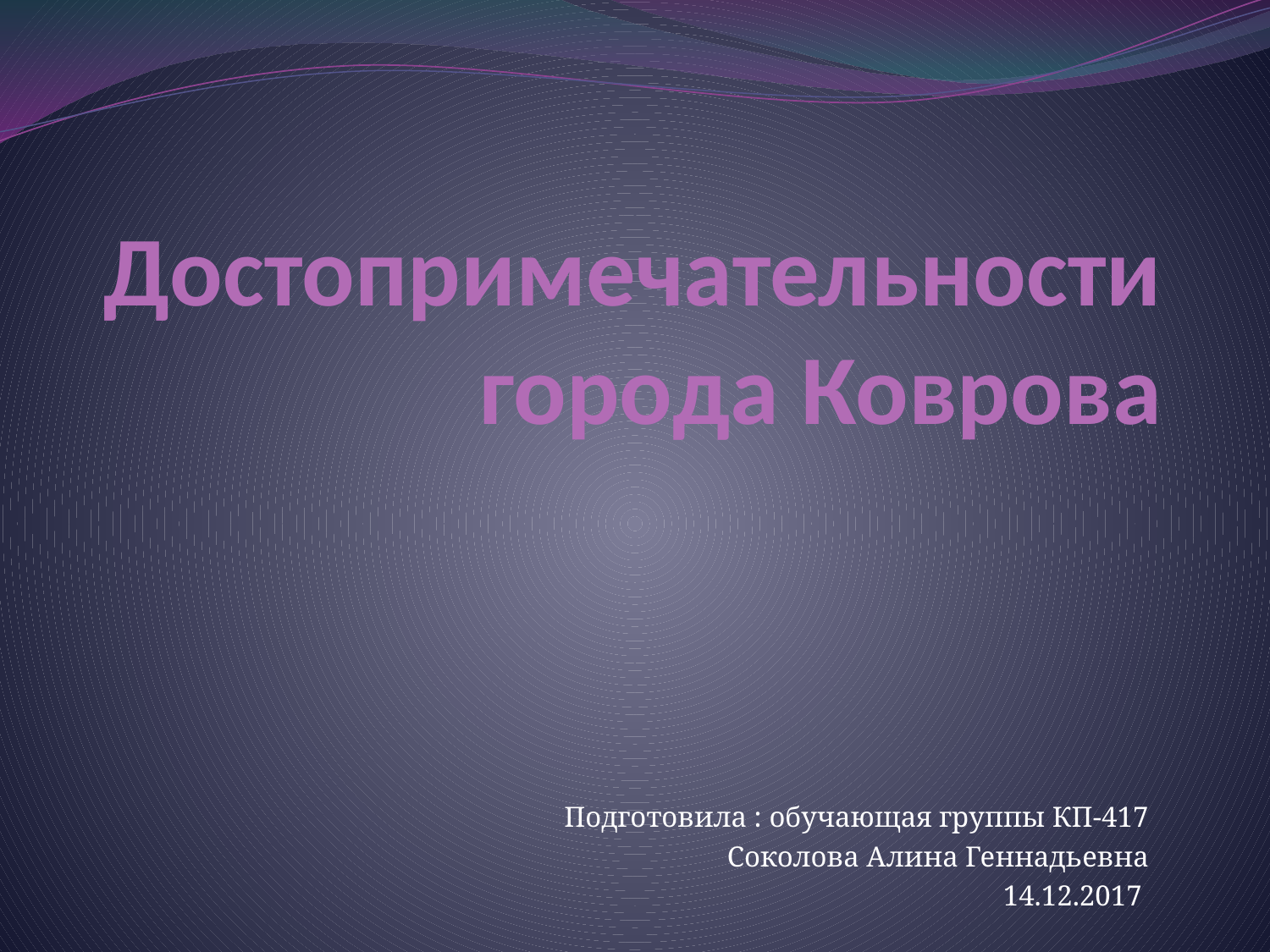

# Достопримечательности города Коврова

Подготовила : обучающая группы КП-417
Соколова Алина Геннадьевна
14.12.2017